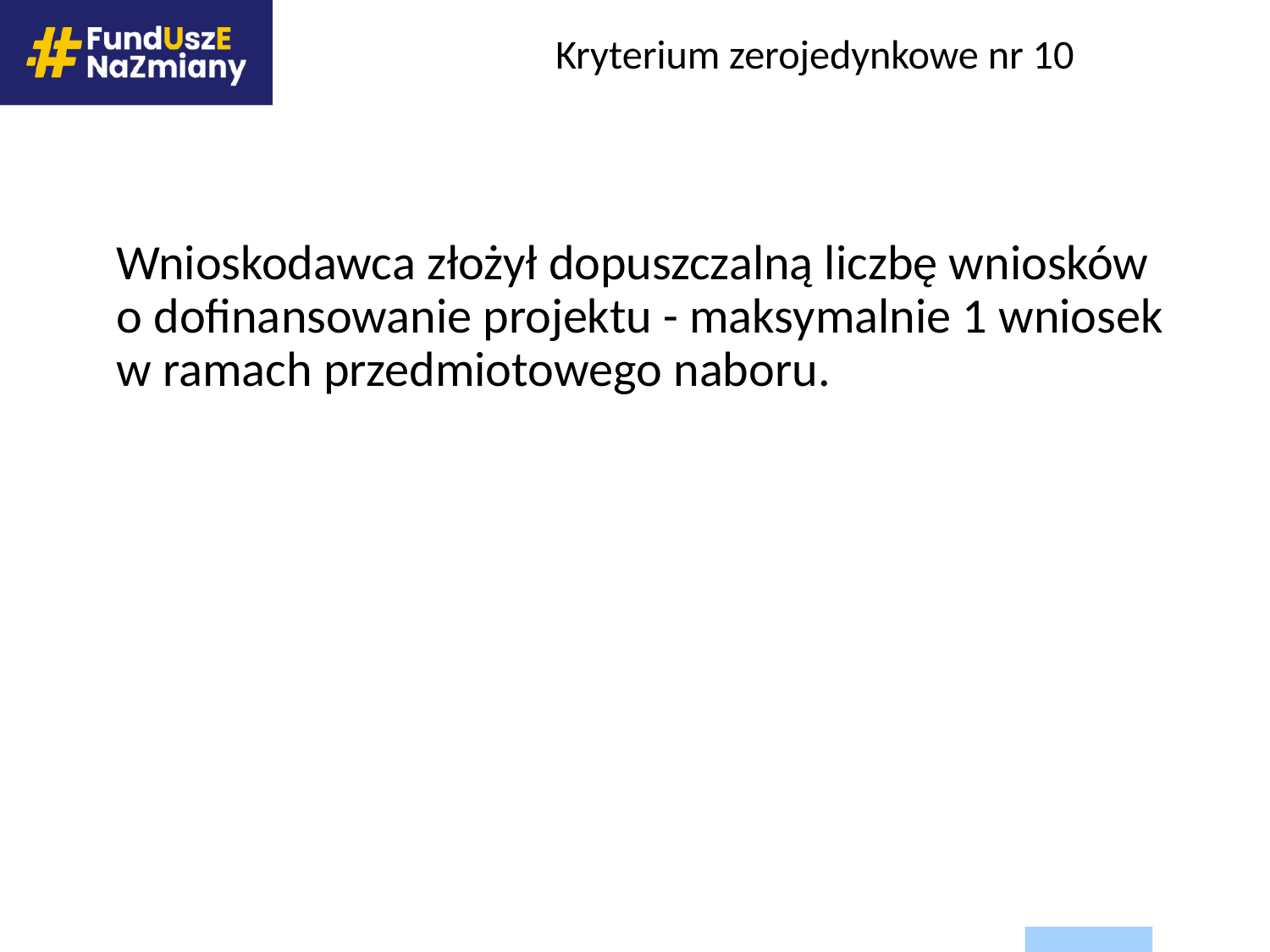

# Kryterium zerojedynkowe nr 10

Wnioskodawca złożył dopuszczalną liczbę wniosków o dofinansowanie projektu - maksymalnie 1 wniosek w ramach przedmiotowego naboru.